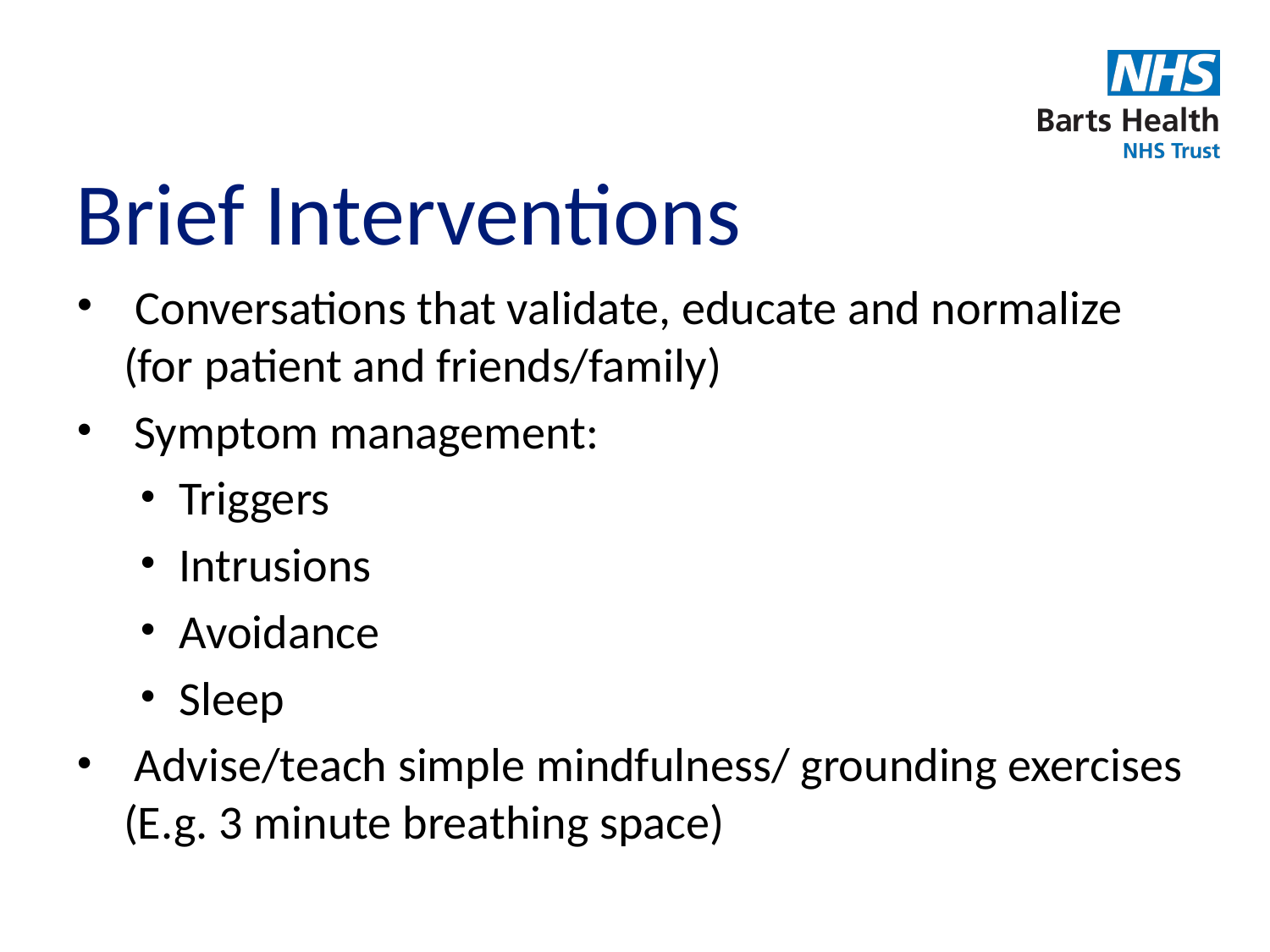

# Brief Interventions
 Conversations that validate, educate and normalize (for patient and friends/family)
 Symptom management:
Triggers
Intrusions
Avoidance
Sleep
 Advise/teach simple mindfulness/ grounding exercises (E.g. 3 minute breathing space)